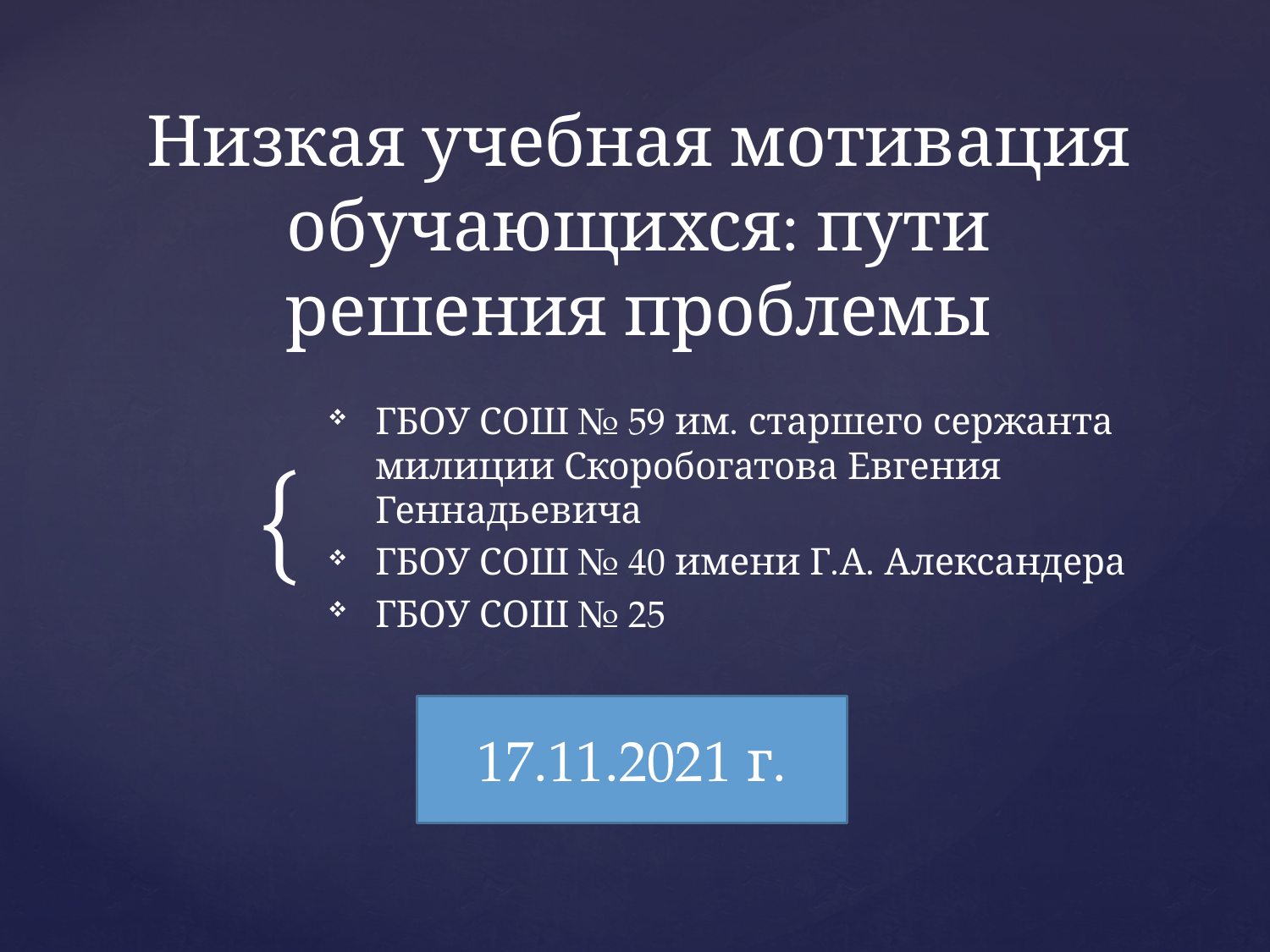

# Низкая учебная мотивация обучающихся: пути решения проблемы
ГБОУ СОШ № 59 им. старшего сержанта милиции Скоробогатова Евгения Геннадьевича
ГБОУ СОШ № 40 имени Г.А. Александера
ГБОУ СОШ № 25
17.11.2021 г.